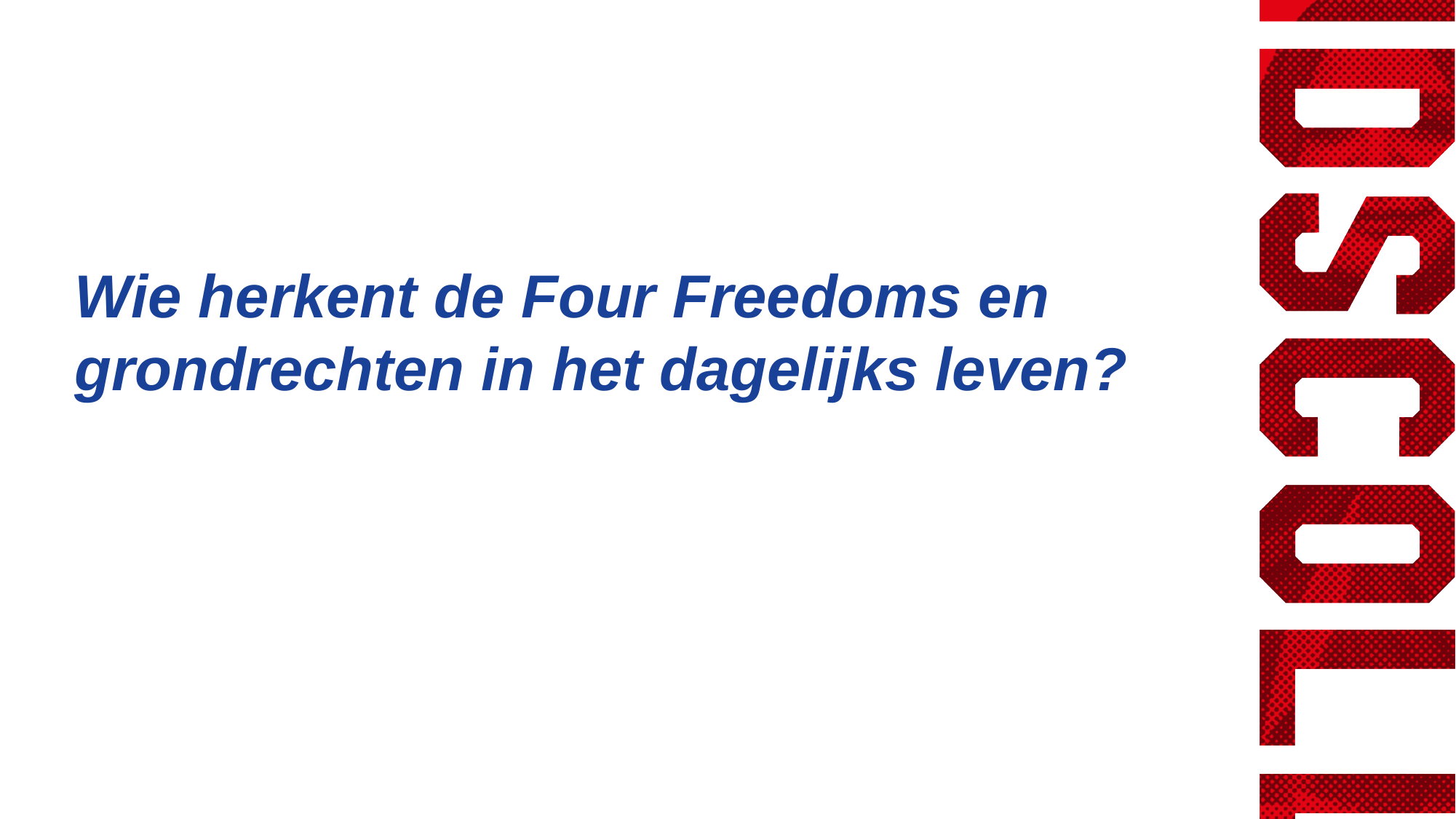

Wie herkent de Four Freedoms en
grondrechten in het dagelijks leven?